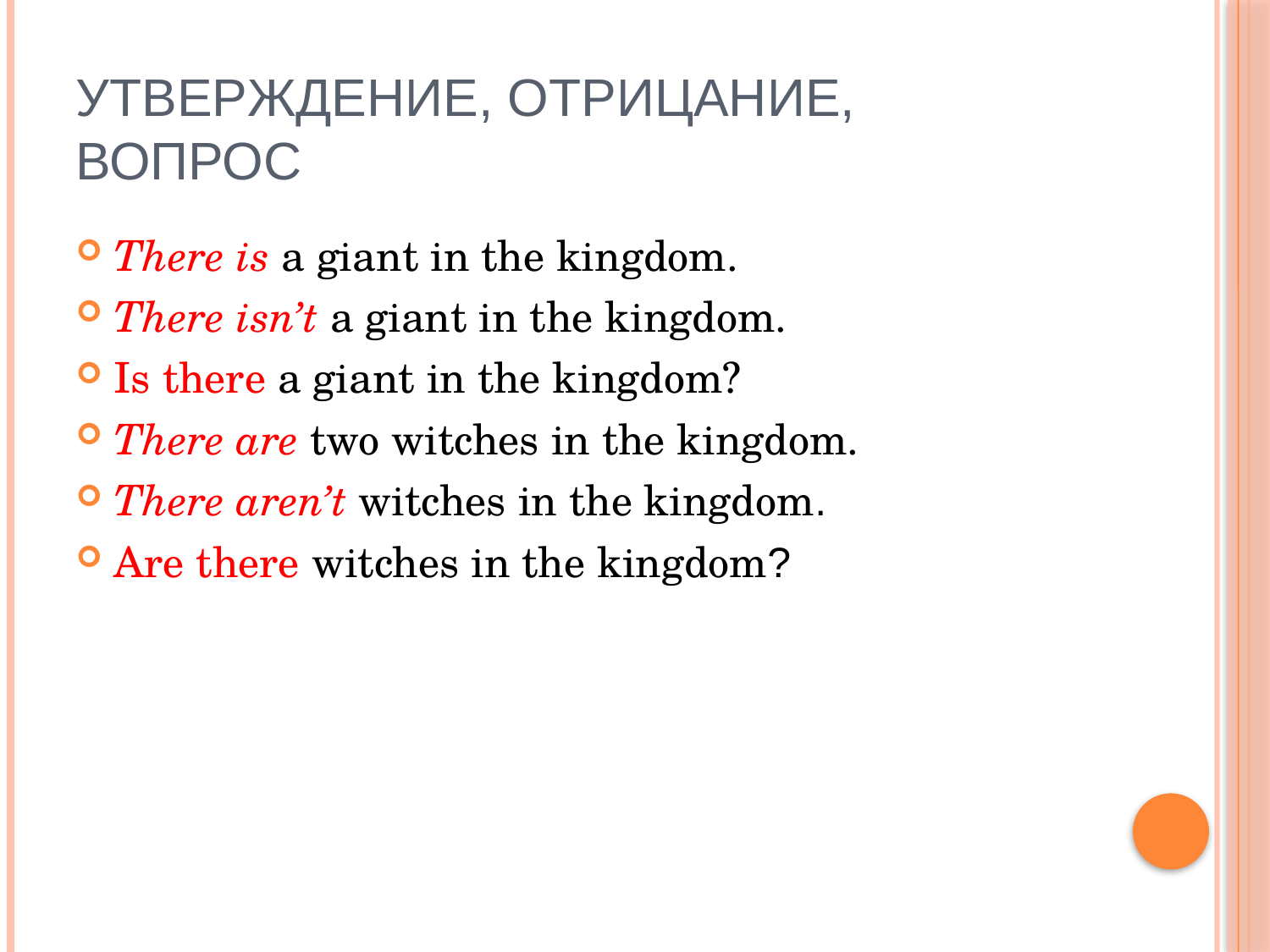

# Утверждение, отрицание, вопрос
There is a giant in the kingdom.
There isn’t a giant in the kingdom.
Is there a giant in the kingdom?
There are two witches in the kingdom.
There aren’t witches in the kingdom.
Are there witches in the kingdom?